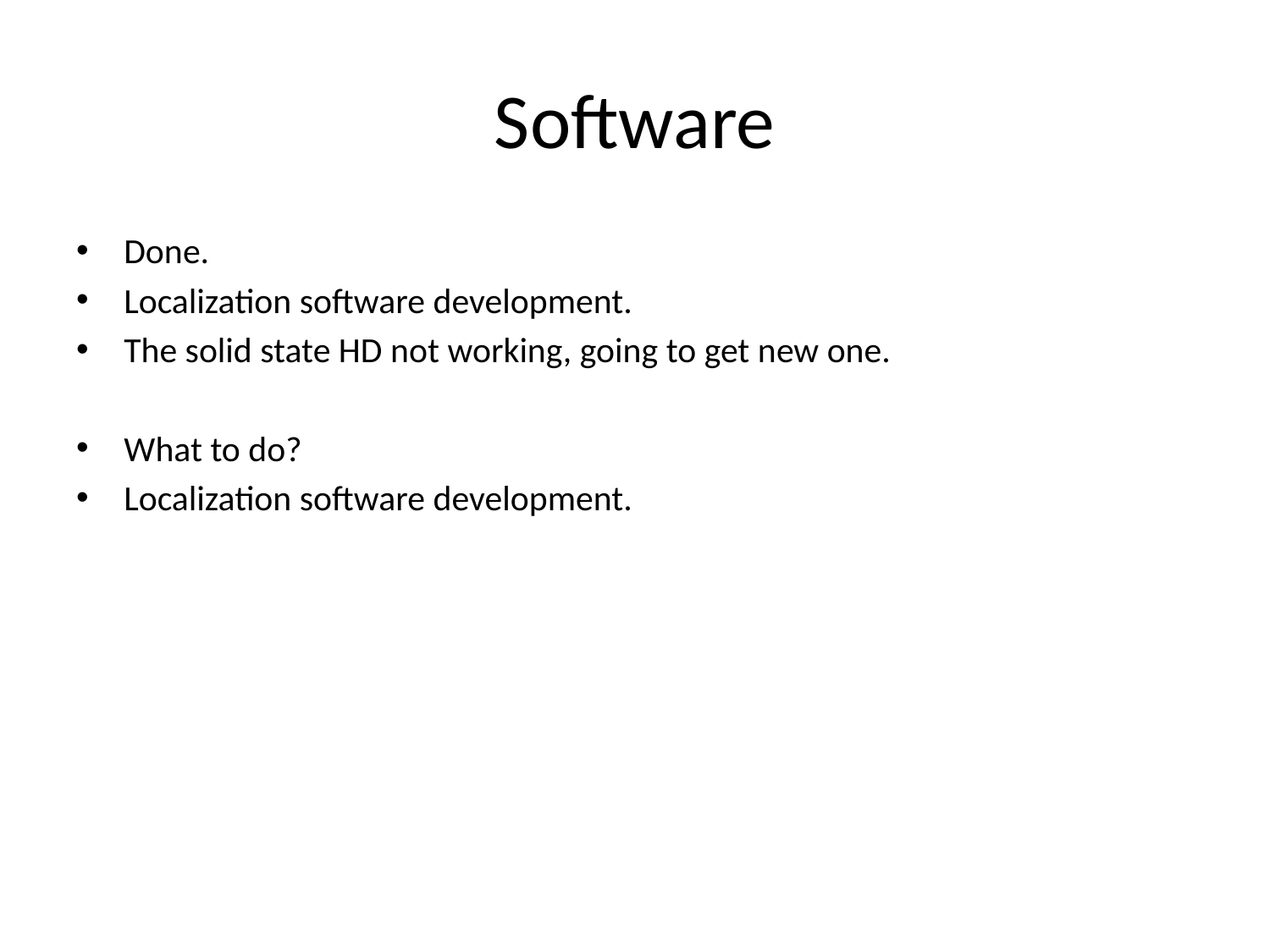

# Software
Done.
Localization software development.
The solid state HD not working, going to get new one.

What to do?
Localization software development.